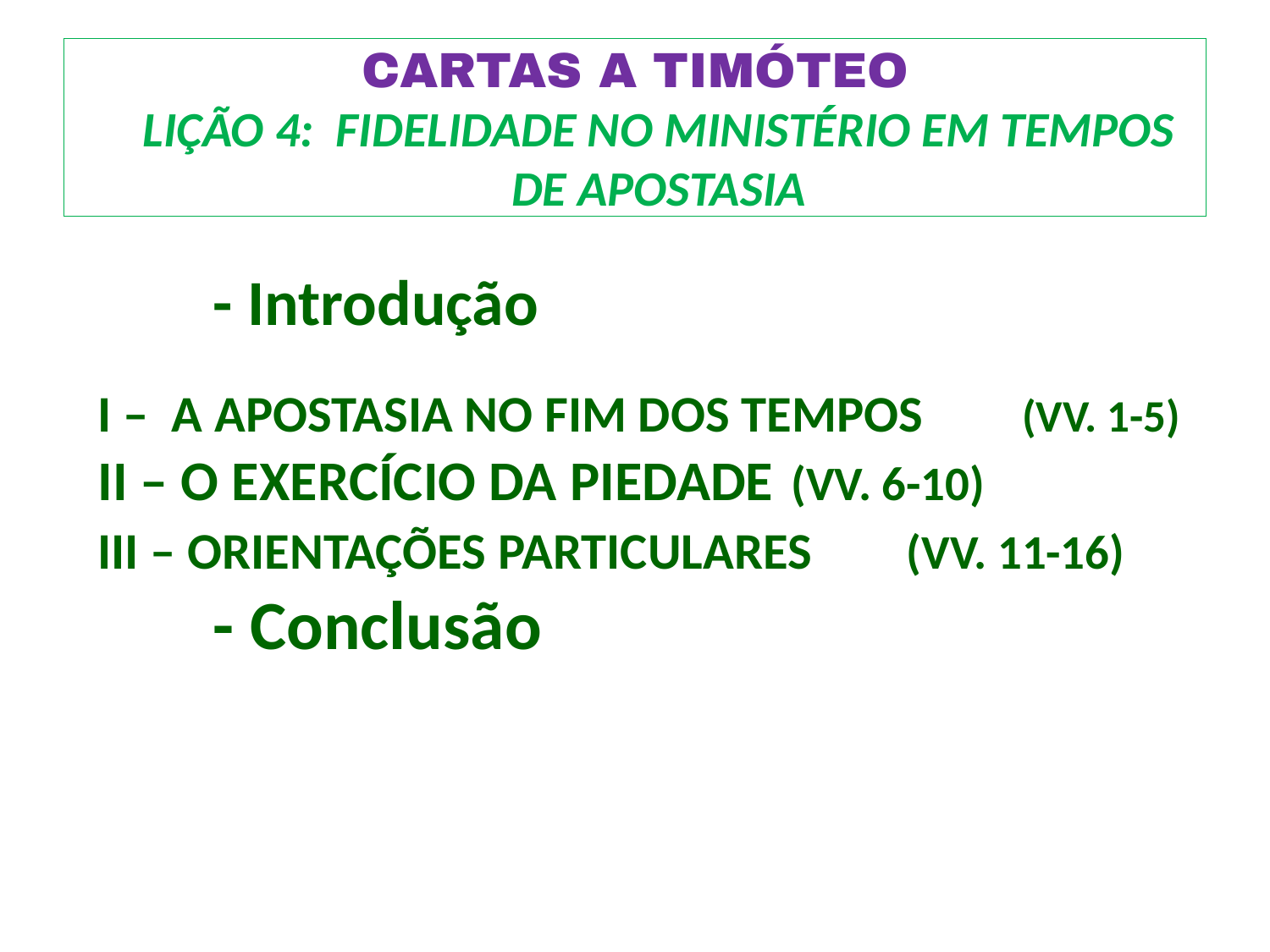

# CARTAS A TIMÓTEO LIÇÃO 4:  FIDELIDADE NO MINISTÉRIO EM TEMPOS DE APOSTASIA

	- Introdução

I –  A APOSTASIA NO FIM DOS TEMPOS					(VV. 1-5)
II – O EXERCÍCIO DA PIEDADE						(VV. 6-10)
III – ORIENTAÇÕES PARTICULARES						(VV. 11-16)
	- Conclusão